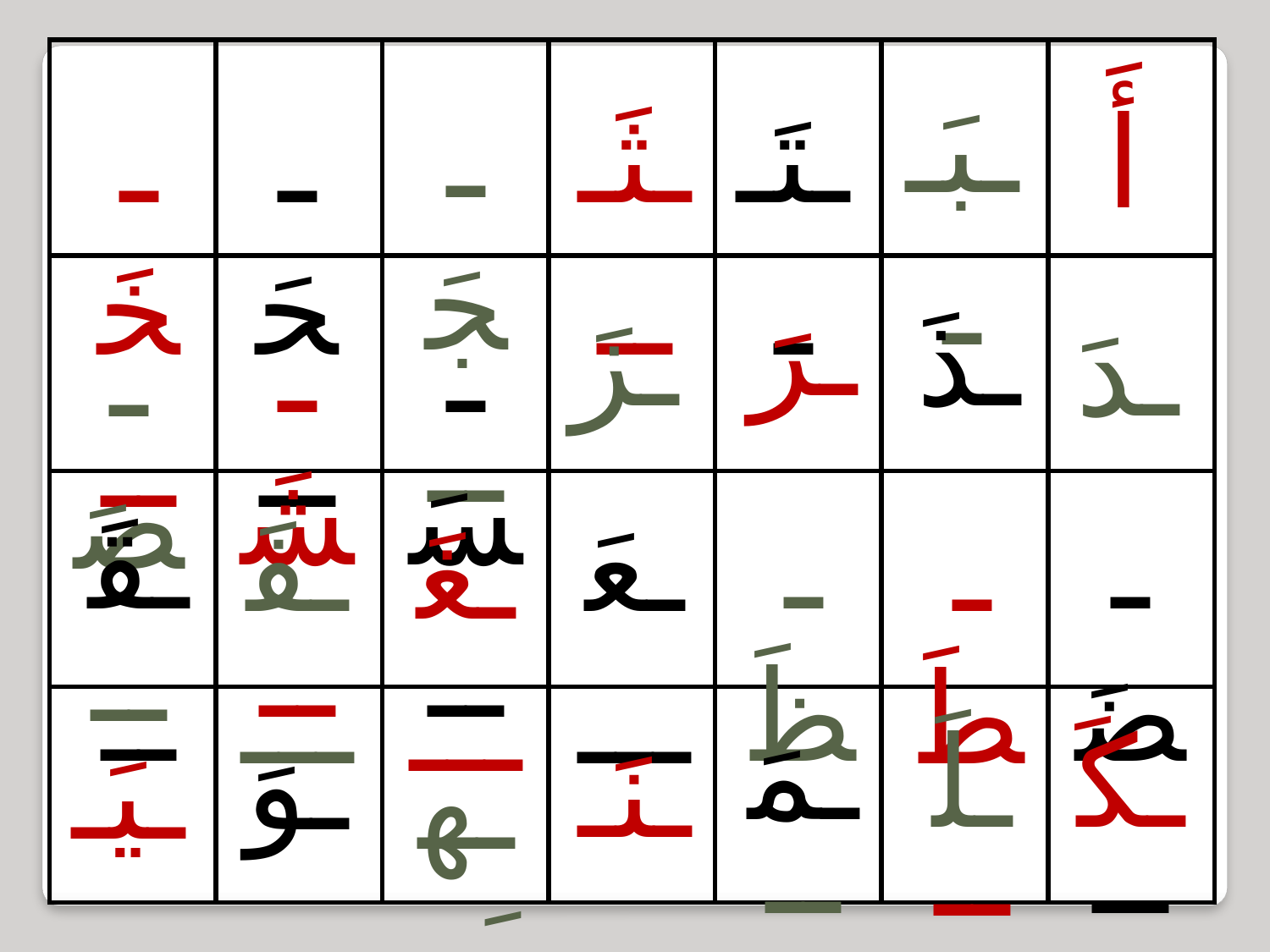

|  |  |  |  |  |  |  |
| --- | --- | --- | --- | --- | --- | --- |
|  |  |  |  |  |  |  |
|  |  |  |  |  |  |  |
|  |  |  |  |  |  |  |
ـبَــ
ـجَــ
ـخَــ
ـحَــ
ـثَـــ
ـتَــ
أَ
ـرَ
ـزَ
ـذَ
ـشَــ
ـسَــ
ـدَ
ـصَــ
ـقَــ
ـظَــ
ـضَــ
ـفَـــ
ـعَـــ
ـطَــ
ـغَـــ
ـمَــ
ـلَــ
ـكَــ
ـوَ
ـنَــ
ـيَـــ
ـهـَــ